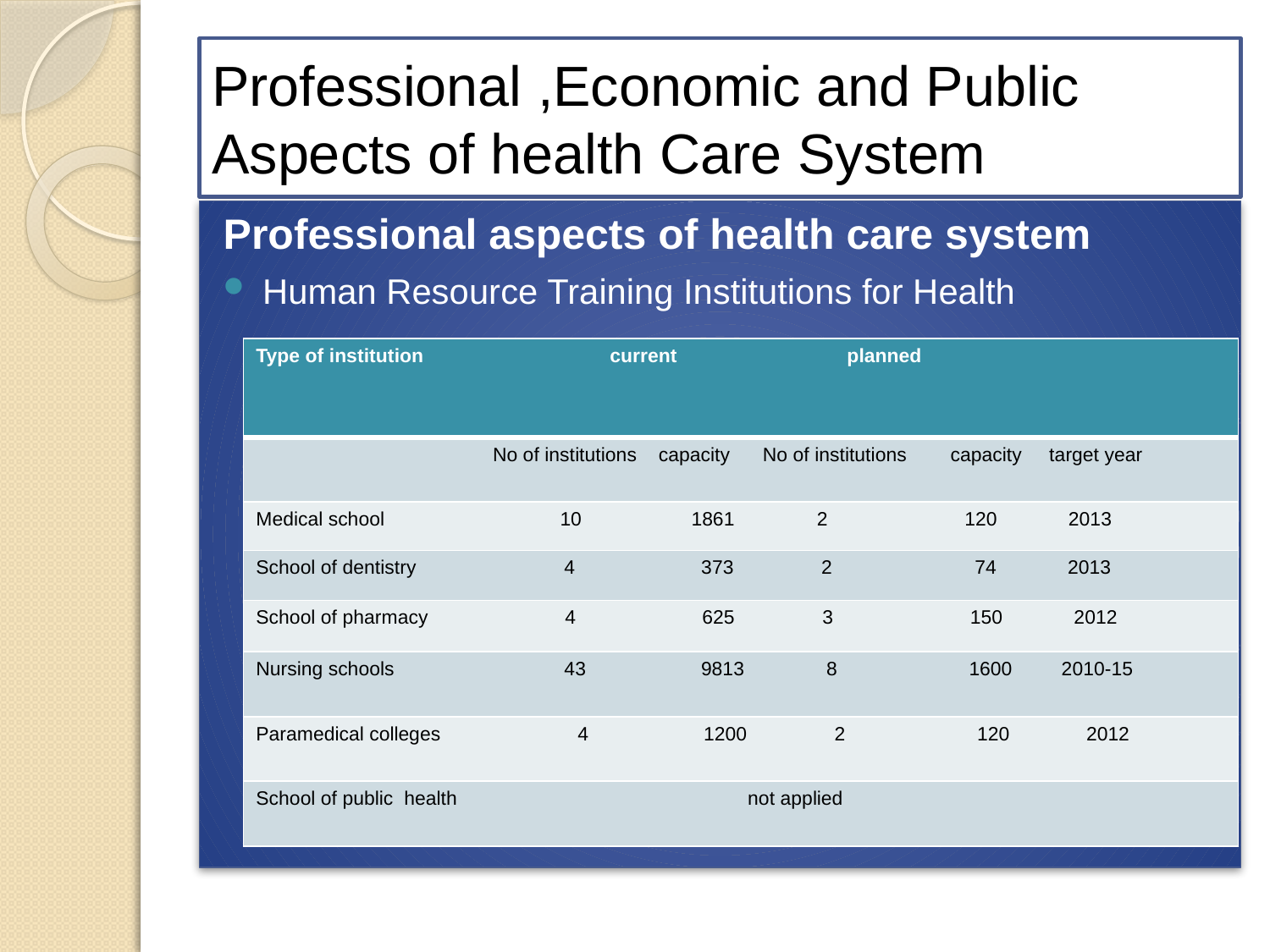

# Professional ,Economic and Public Aspects of health Care System
Professional aspects of health care system
Human Resource Training Institutions for Health
| Type of institution current planned |
| --- |
| No of institutions capacity No of institutions capacity target year |
| Medical school 10 1861 2 120 2013 |
| School of dentistry 4 373 2 74 2013 |
| School of pharmacy 4 625 3 150 2012 |
| Nursing schools 43 9813 8 1600 2010-15 |
| Paramedical colleges 4 1200 2 120 2012 |
| School of public health not applied |